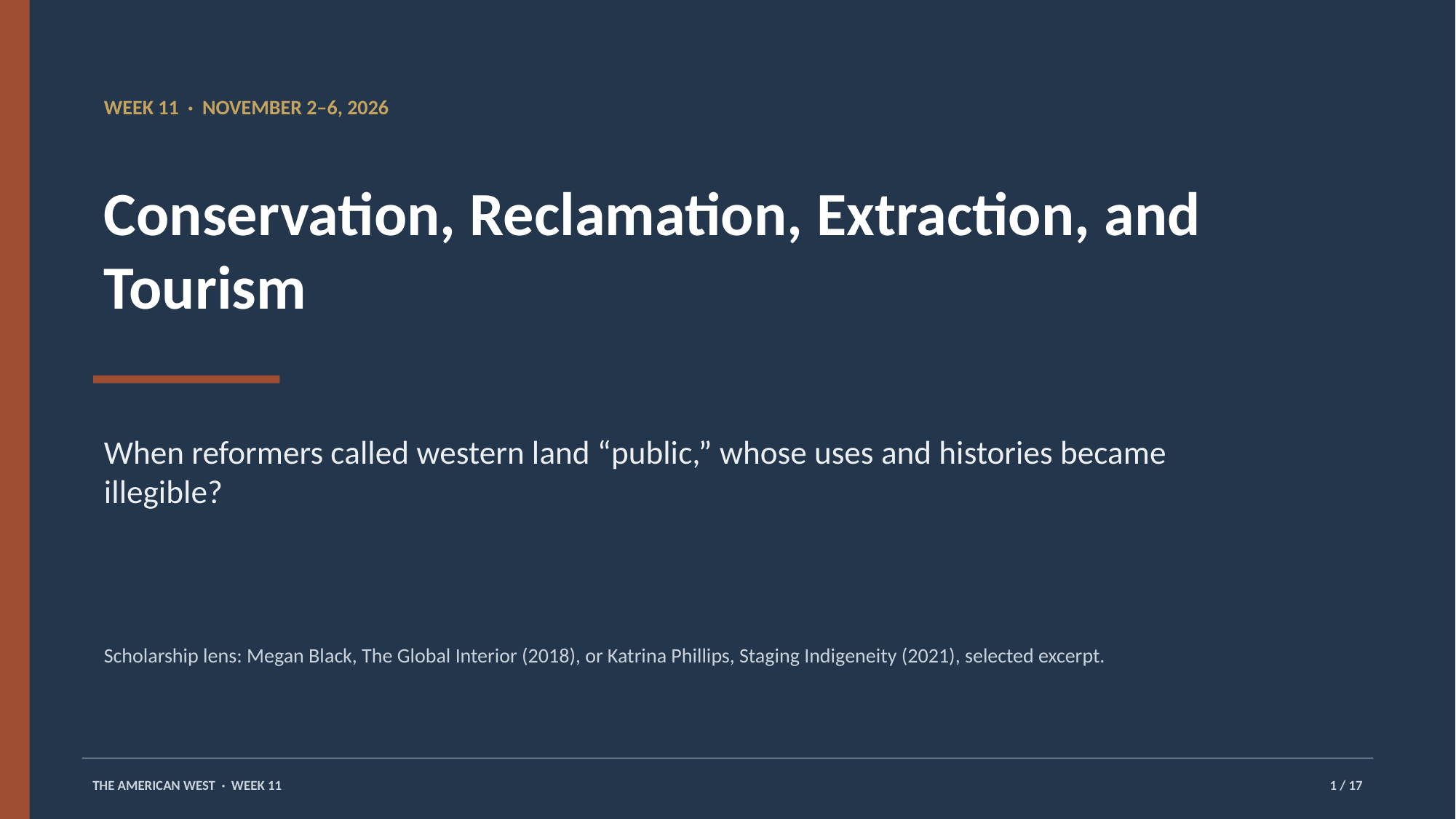

WEEK 11  ·  NOVEMBER 2–6, 2026
Conservation, Reclamation, Extraction, and Tourism

When reformers called western land “public,” whose uses and histories became illegible?
Scholarship lens: Megan Black, The Global Interior (2018), or Katrina Phillips, Staging Indigeneity (2021), selected excerpt.

THE AMERICAN WEST  ·  WEEK 11
1 / 17